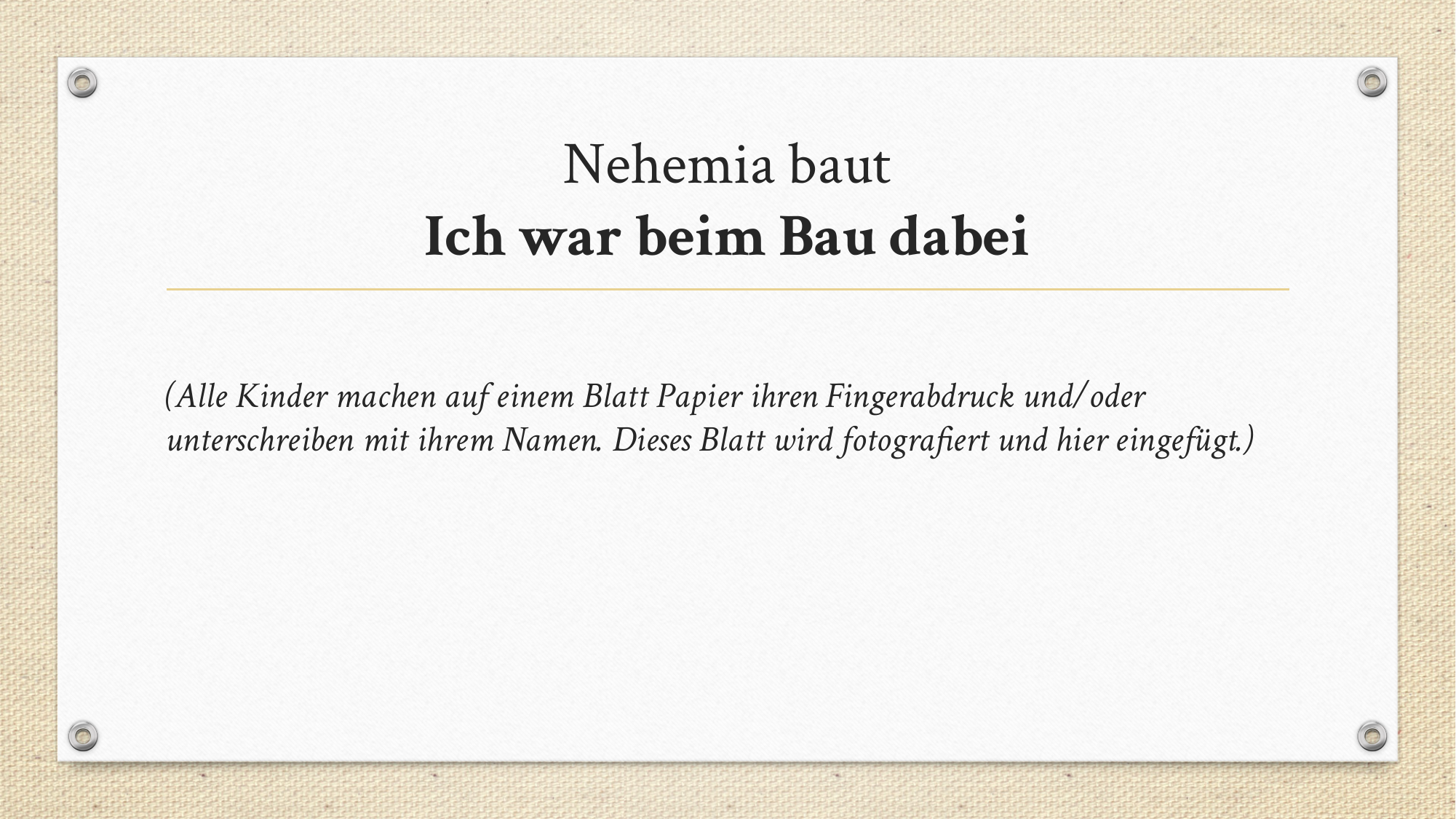

# Nehemia baut Ich war beim Bau dabei

(Alle Kinder machen auf einem Blatt Papier ihren Fingerabdruck und/oder unterschreiben mit ihrem Namen. Dieses Blatt wird fotografiert und hier eingefügt.)